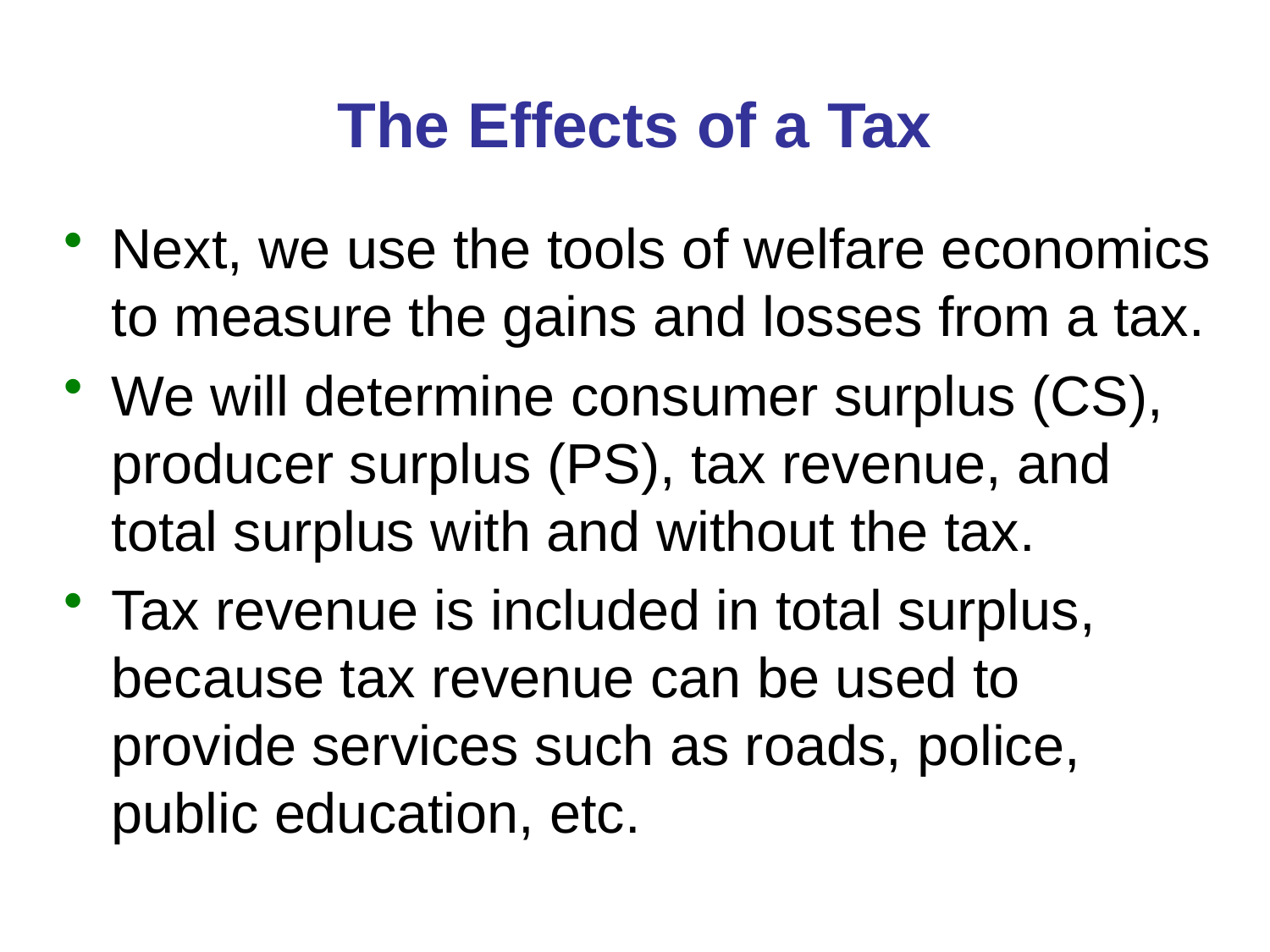

# The Effects of a Tax
Next, we use the tools of welfare economics to measure the gains and losses from a tax.
We will determine consumer surplus (CS), producer surplus (PS), tax revenue, and total surplus with and without the tax.
Tax revenue is included in total surplus, because tax revenue can be used to provide services such as roads, police, public education, etc.